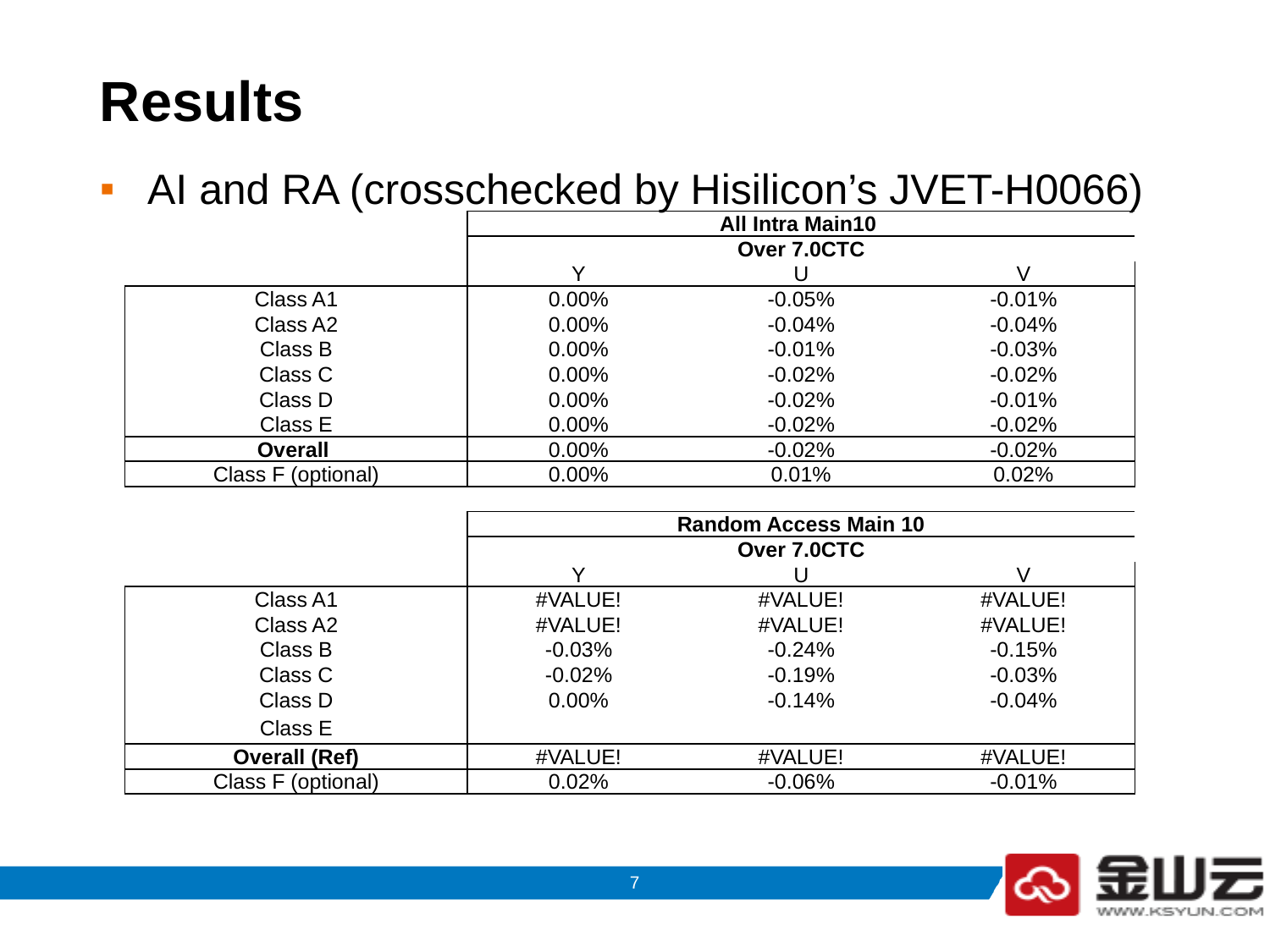

# Results
AI and RA (crosschecked by Hisilicon’s JVET-H0066)
|  |  |  |  |
| --- | --- | --- | --- |
|  | All Intra Main10 |  |  |
|  | Over 7.0CTC |  |  |
|  | Y | U | V |
| Class A1 | 0.00% | -0.05% | -0.01% |
| Class A2 | 0.00% | -0.04% | -0.04% |
| Class B | 0.00% | -0.01% | -0.03% |
| Class C | 0.00% | -0.02% | -0.02% |
| Class D | 0.00% | -0.02% | -0.01% |
| Class E | 0.00% | -0.02% | -0.02% |
| Overall | 0.00% | -0.02% | -0.02% |
| Class F (optional) | 0.00% | 0.01% | 0.02% |
|  |  |  |  |
|  | Random Access Main 10 |  |  |
|  | Over 7.0CTC |  |  |
|  | Y | U | V |
| Class A1 | #VALUE! | #VALUE! | #VALUE! |
| Class A2 | #VALUE! | #VALUE! | #VALUE! |
| Class B | -0.03% | -0.24% | -0.15% |
| Class C | -0.02% | -0.19% | -0.03% |
| Class D | 0.00% | -0.14% | -0.04% |
| Class E |  |  |  |
| Overall (Ref) | #VALUE! | #VALUE! | #VALUE! |
| Class F (optional) | 0.02% | -0.06% | -0.01% |
7